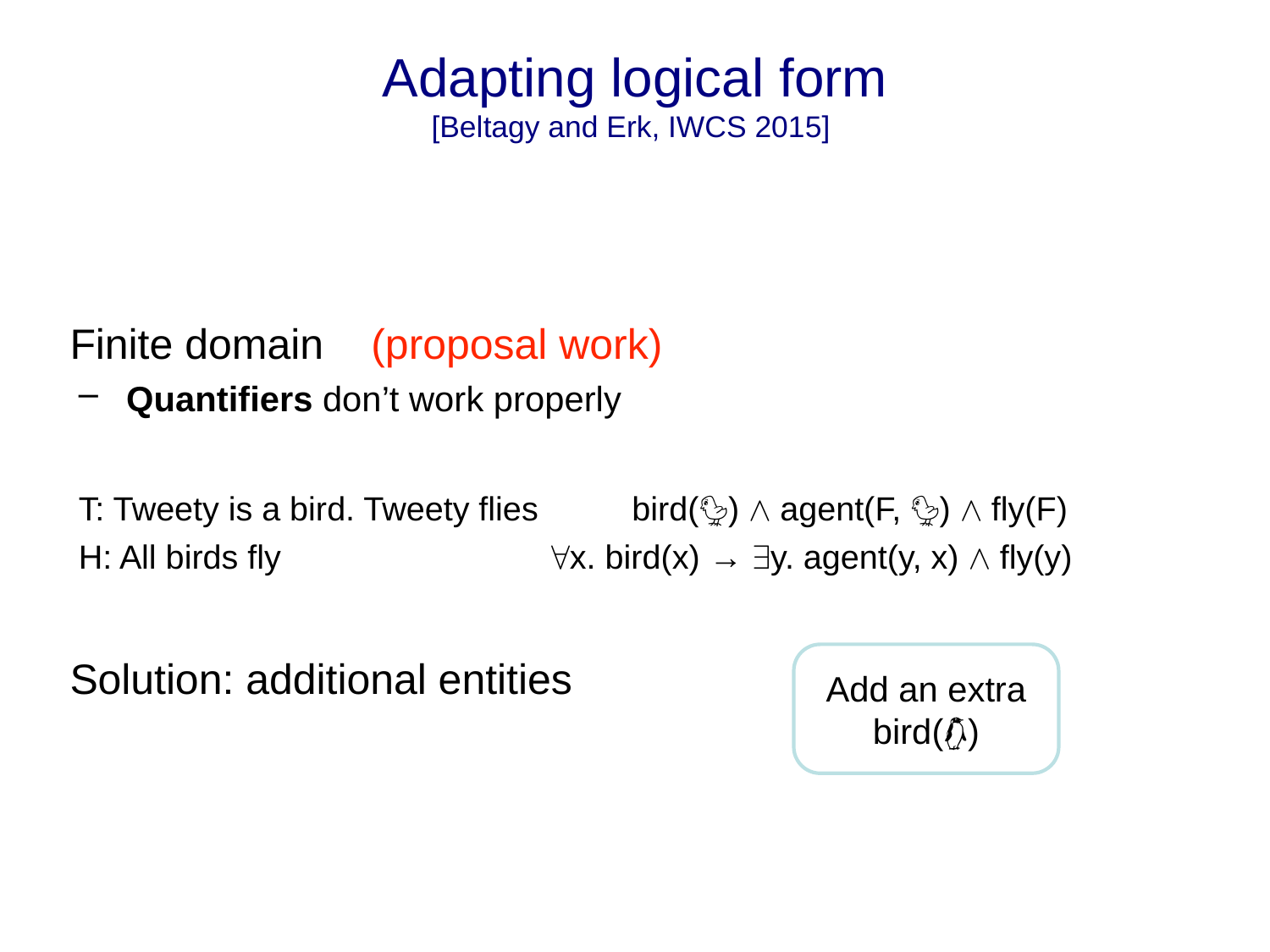

# Adapting logical form
[Beltagy and Erk, IWCS 2015]
Finite domain    (proposal work)
Quantifiers don’t work properly

T: Tweety is a bird. Tweety flies          bird(🐤) ∧ agent(F, 🐤) ∧ fly(F)
H: All birds fly                             ∀x. bird(x) → ∃y. agent(y, x) ∧ fly(y)

Solution: additional entities
Add an extra bird(🐧)
22